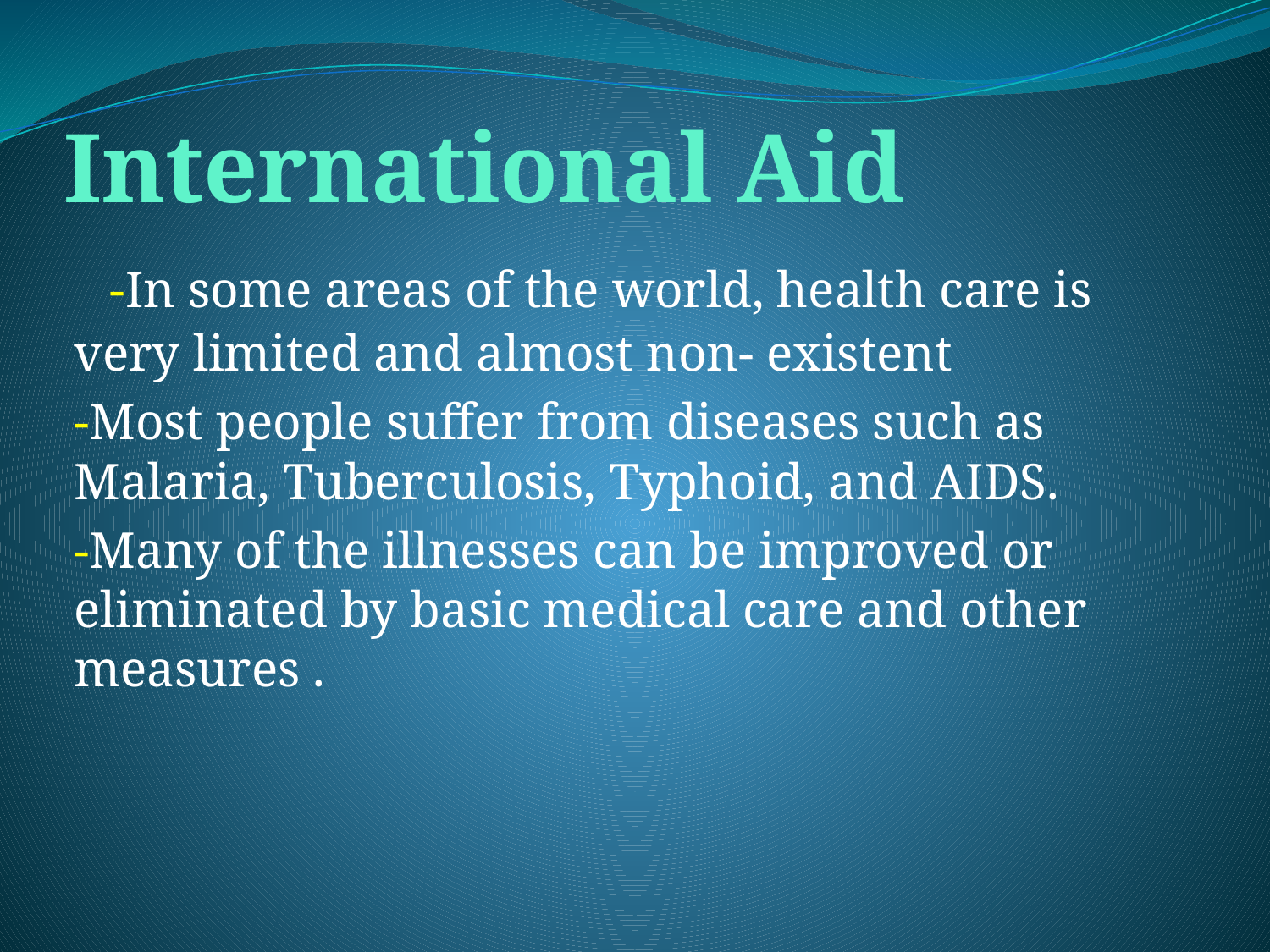

# International Aid
  -In some areas of the world, health care is very limited and almost non- existent
-Most people suffer from diseases such as Malaria, Tuberculosis, Typhoid, and AIDS.
-Many of the illnesses can be improved or eliminated by basic medical care and other measures .